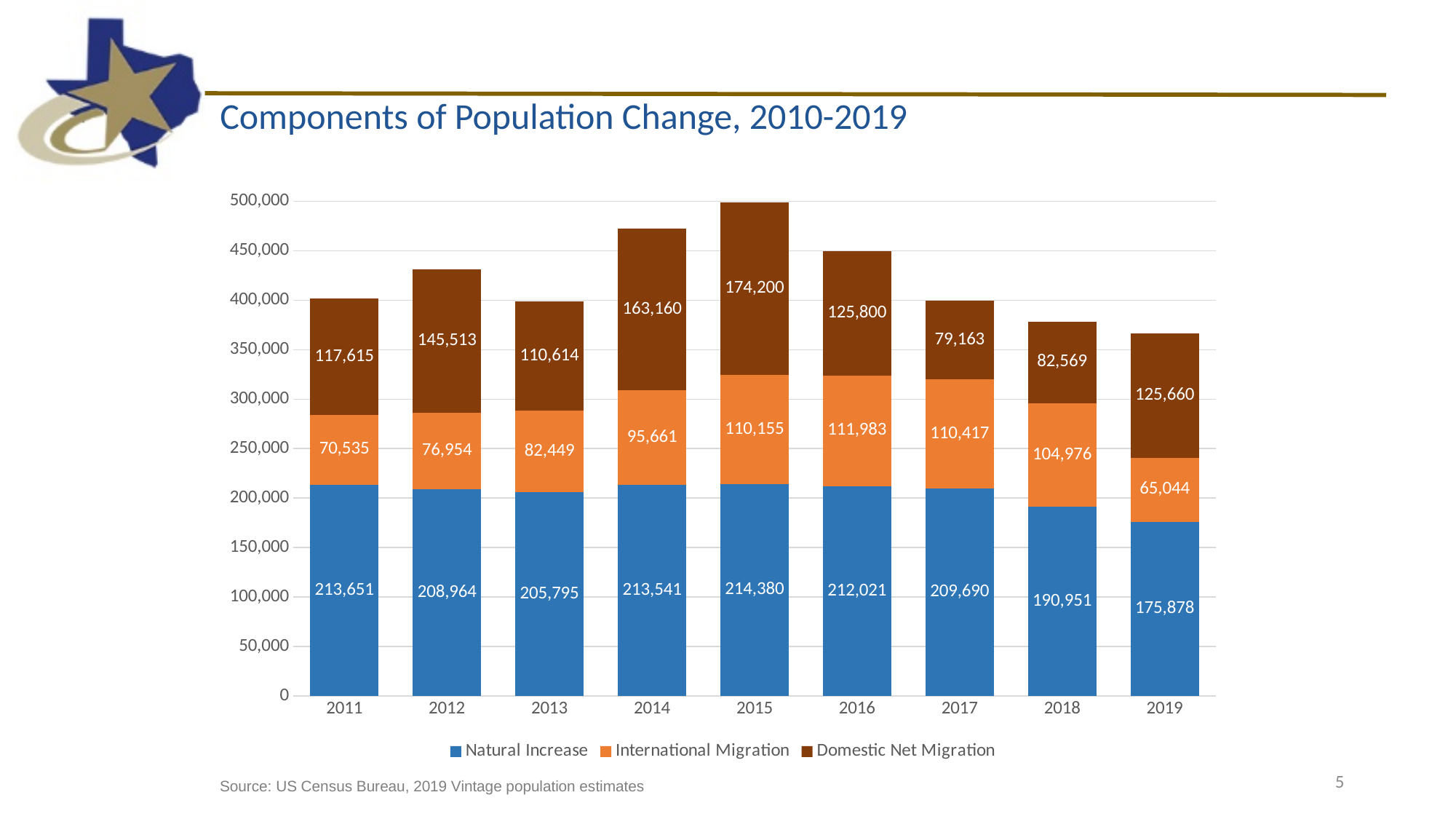

Components of Population Change, 2010-2019

### Chart

| Category | Natural Increase | International Migration | Domestic Net Migration |
|---|---|---|---|
| 2011 | 213651.0 | 70535.0 | 117615.0 |
| 2012 | 208964.0 | 76954.0 | 145513.0 |
| 2013 | 205795.0 | 82449.0 | 110614.0 |
| 2014 | 213541.0 | 95661.0 | 163160.0 |
| 2015 | 214380.0 | 110155.0 | 174200.0 |
| 2016 | 212021.0 | 111983.0 | 125800.0 |
| 2017 | 209690.0 | 110417.0 | 79163.0 |
| 2018 | 190951.0 | 104976.0 | 82569.0 |
| 2019 | 175878.0 | 65044.0 | 125660.0 |
5
Source: US Census Bureau, 2019 Vintage population estimates